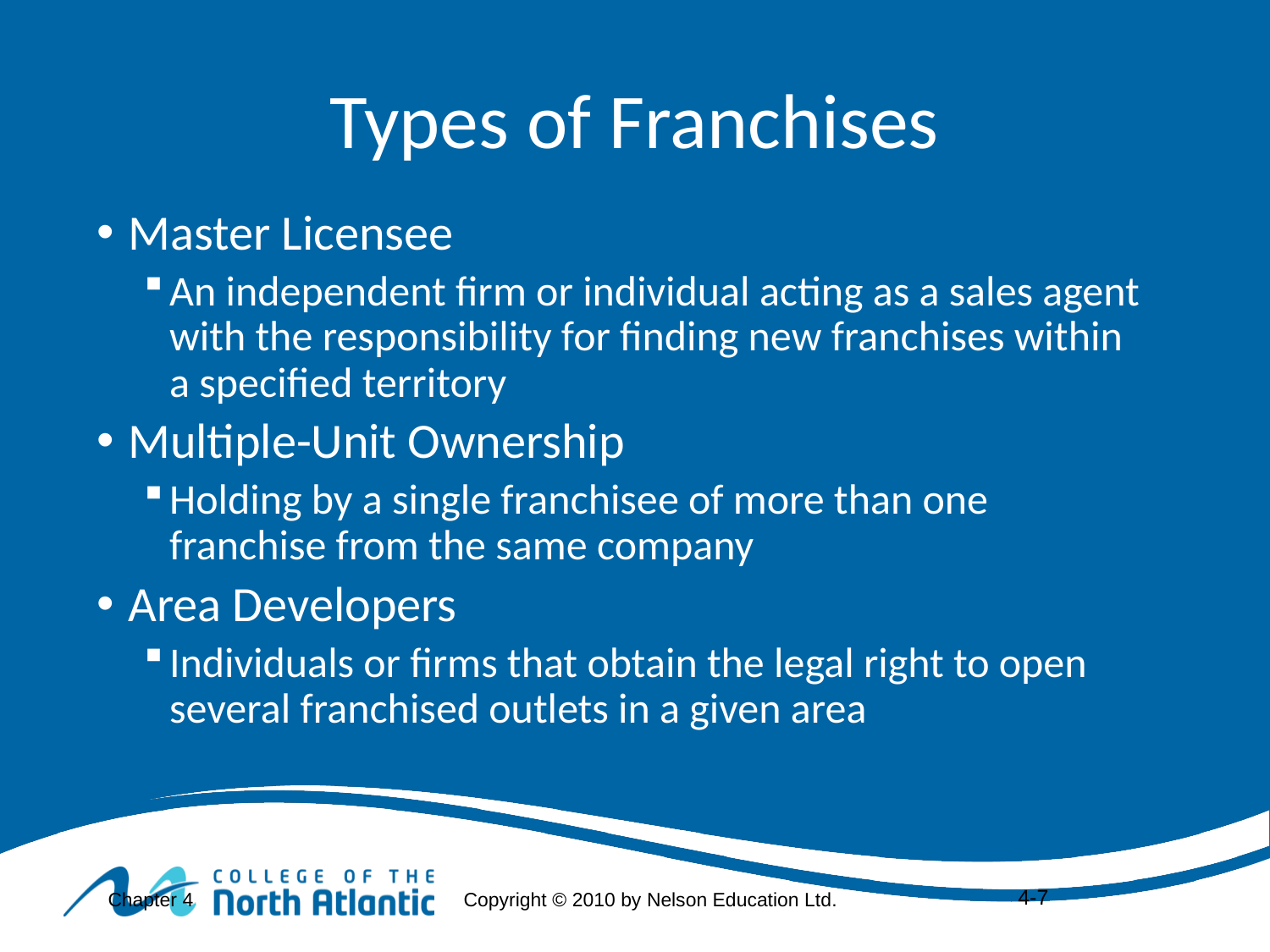

# Types of Franchises
Master Licensee
An independent firm or individual acting as a sales agent with the responsibility for finding new franchises within a specified territory
Multiple-Unit Ownership
Holding by a single franchisee of more than one franchise from the same company
Area Developers
Individuals or firms that obtain the legal right to open several franchised outlets in a given area
4-7